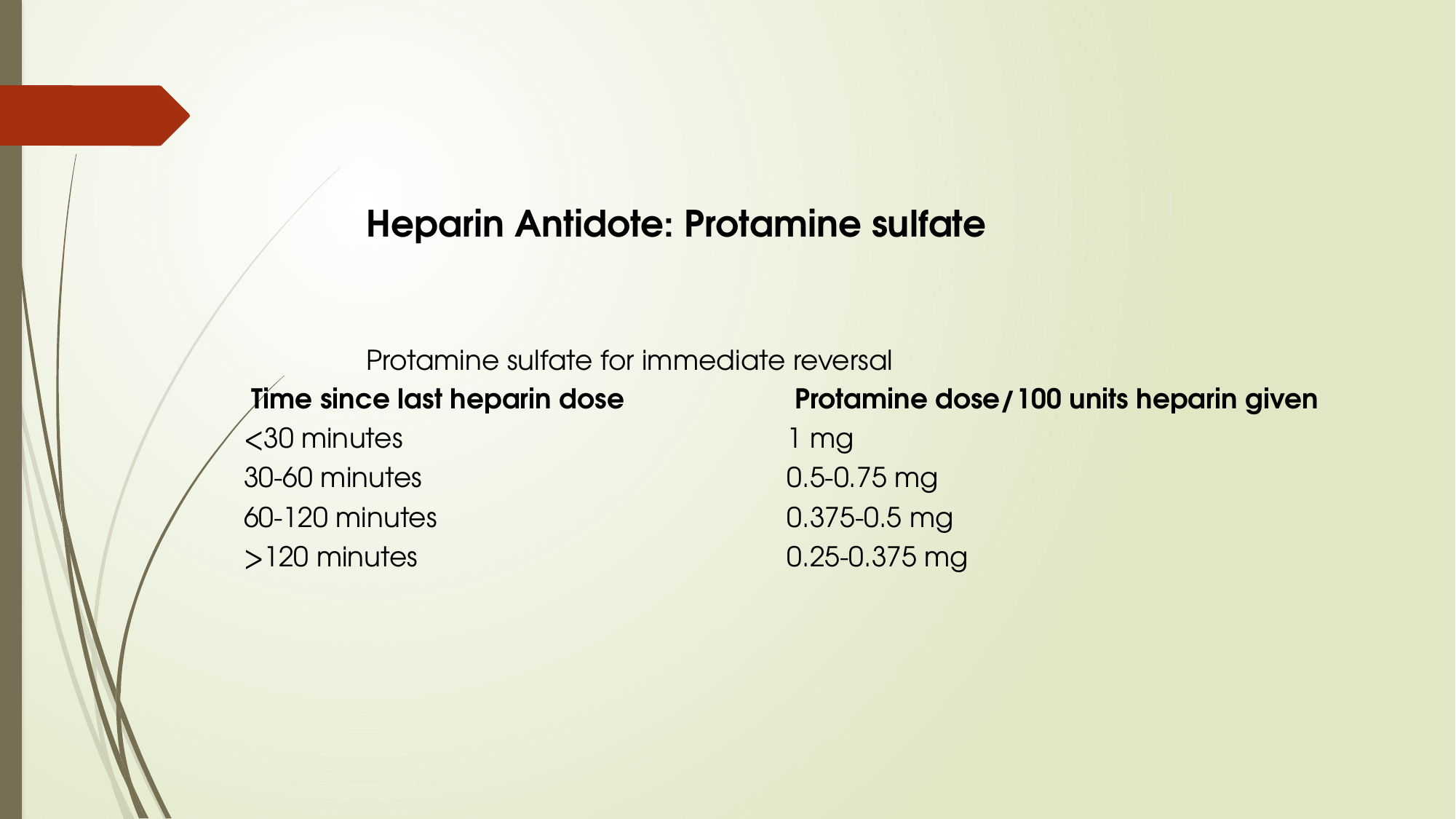

Heparin Antidote: Protamine sulfate

Protamine sulfate for immediate reversal

| Time since last heparin dose | Protamine dose/100 units heparin given |
| --- | --- |
| <30 minutes | 1 mg |
| 30-60 minutes | 0.5-0.75 mg |
| 60-120 minutes | 0.375-0.5 mg |
| >120 minutes | 0.25-0.375 mg |